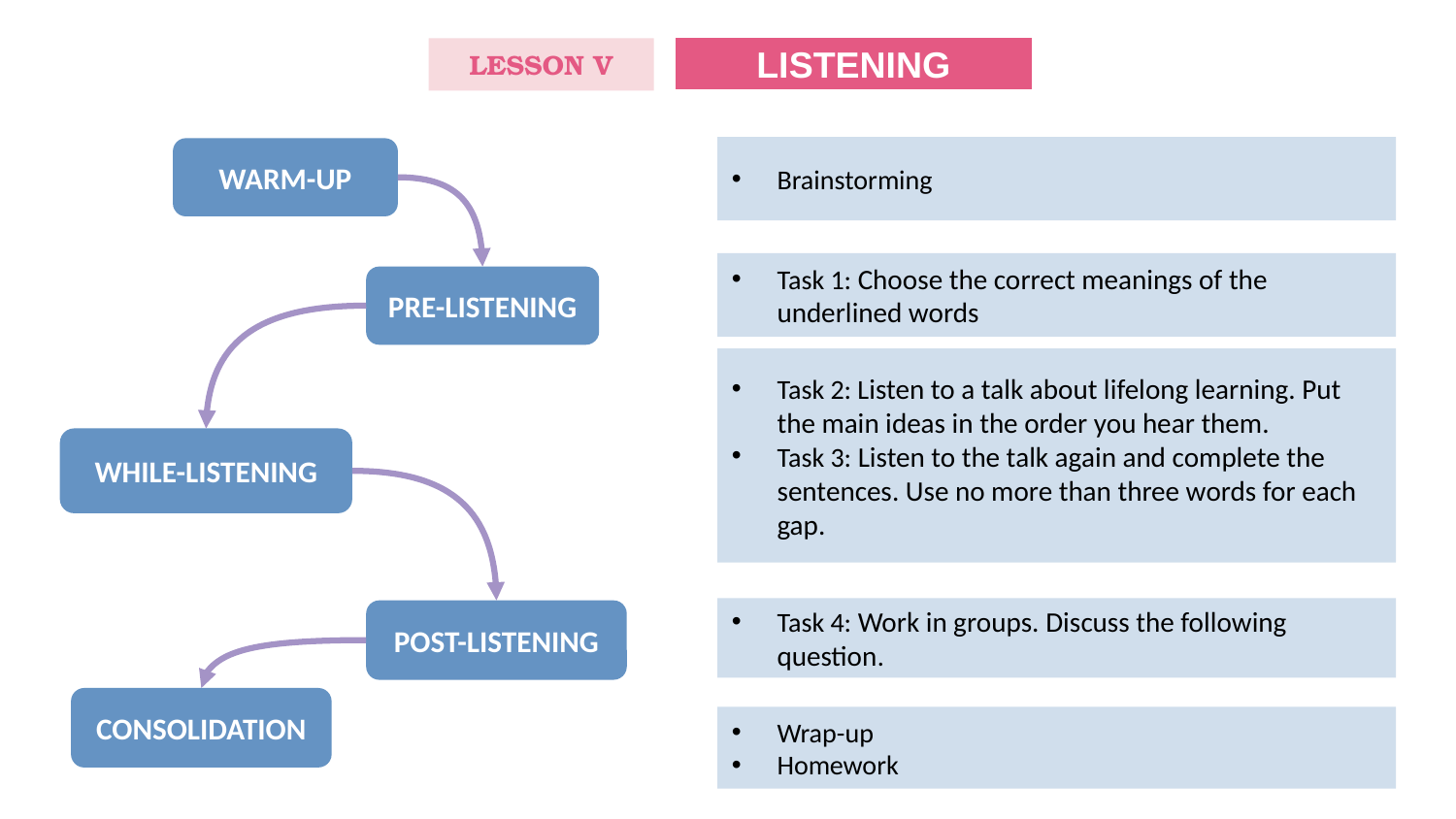

LISTENING
LESSON V
Brainstorming
WARM-UP
Task 1: Choose the correct meanings of the underlined words
PRE-LISTENING
Task 2: Listen to a talk about lifelong learning. Put the main ideas in the order you hear them.
Task 3: Listen to the talk again and complete the sentences. Use no more than three words for each gap.
WHILE-LISTENING
Task 4: Work in groups. Discuss the following question.
POST-LISTENING
CONSOLIDATION
Wrap-up
Homework